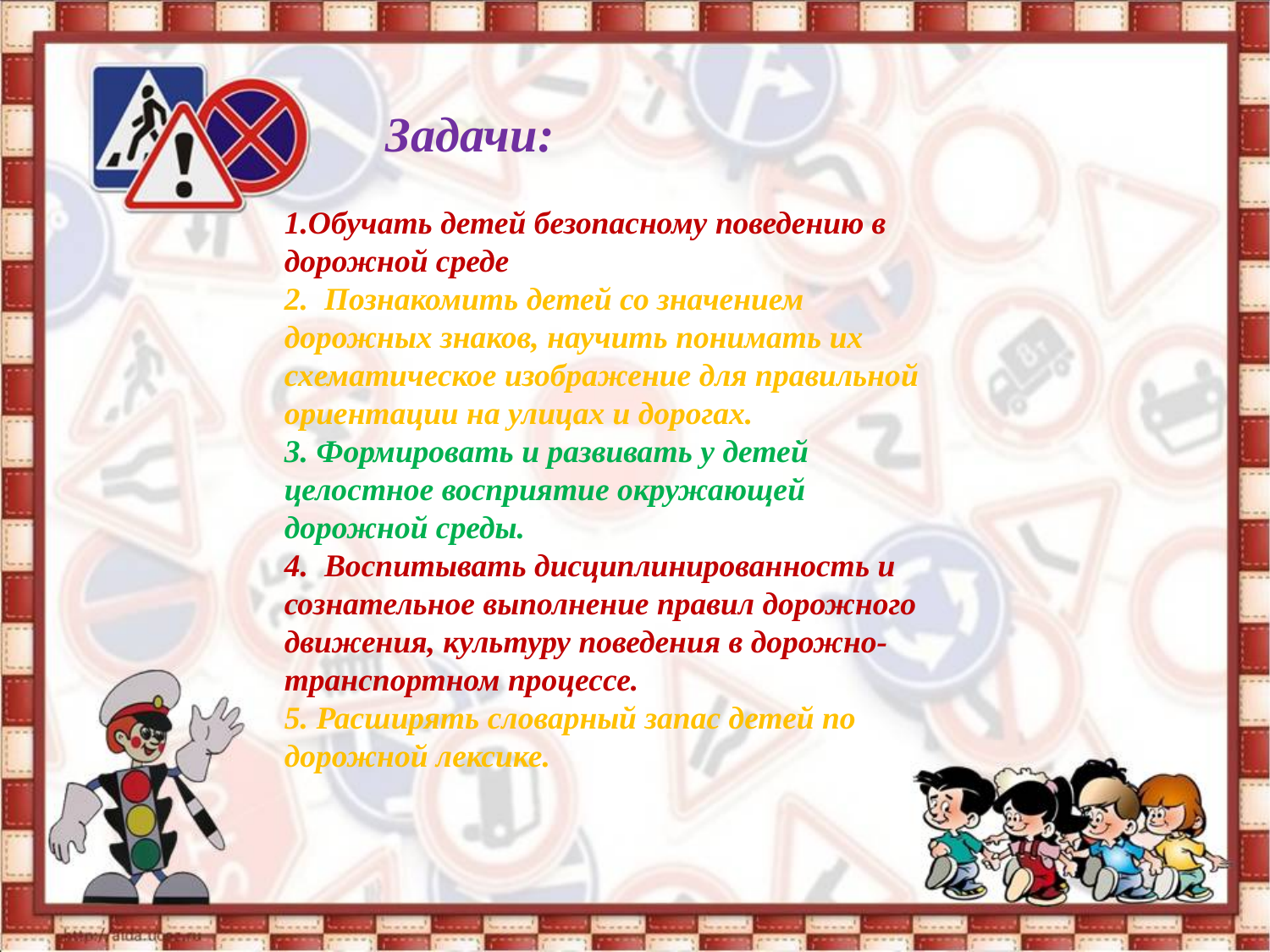

Задачи:
1.Обучать детей безопасному поведению в дорожной среде
2.  Познакомить детей со значением дорожных знаков, научить понимать их схематическое изображение для правильной ориентации на улицах и дорогах.
3. Формировать и развивать у детей целостное восприятие окружающей дорожной среды.
4.  Воспитывать дисциплинированность и сознательное выполнение правил дорожного движения, культуру поведения в дорожно-транспортном процессе.
5. Расширять словарный запас детей по дорожной лексике.
#